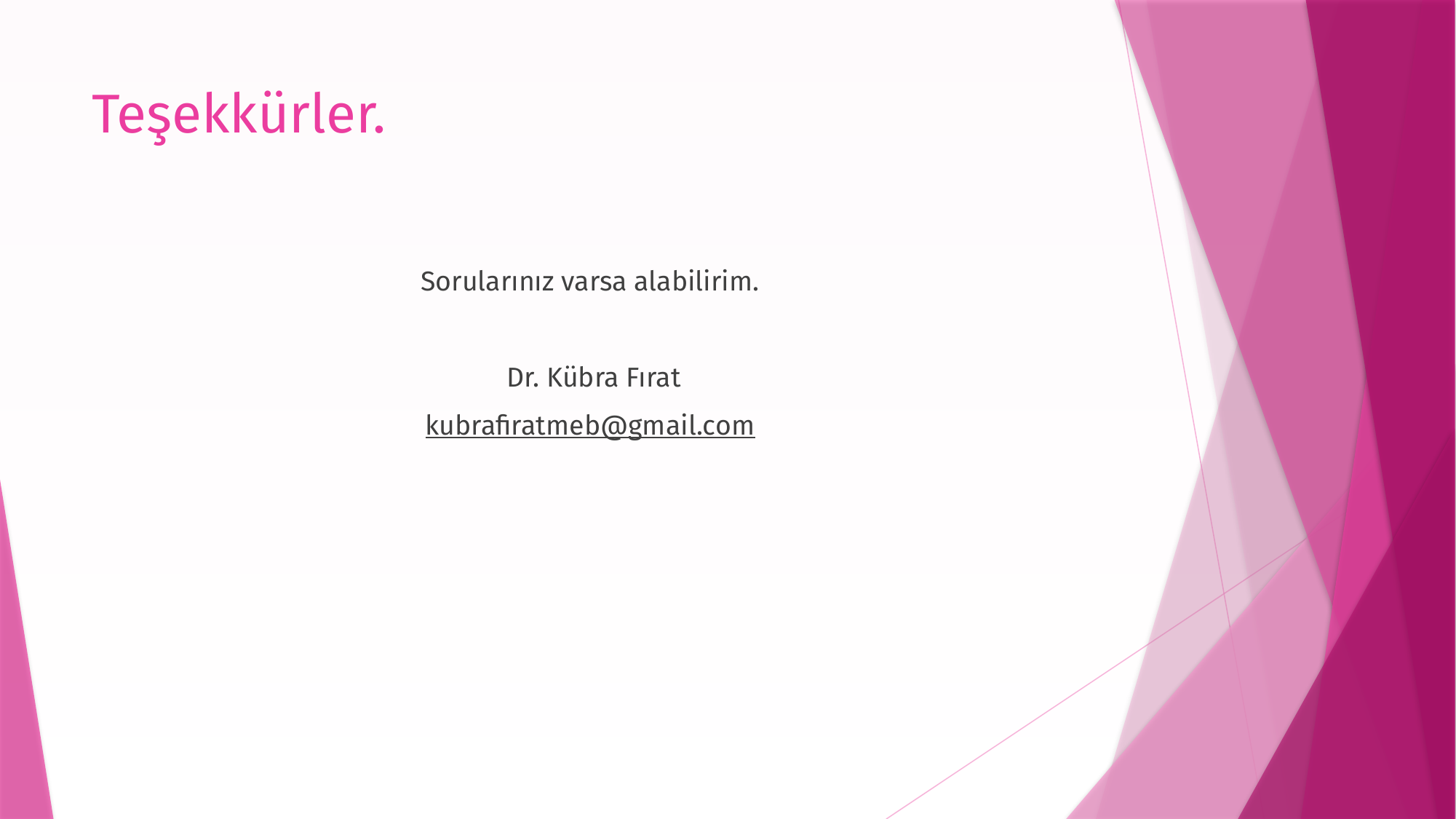

# Teşekkürler.
Sorularınız varsa alabilirim.

Dr. Kübra Fırat
kubrafiratmeb@gmail.com